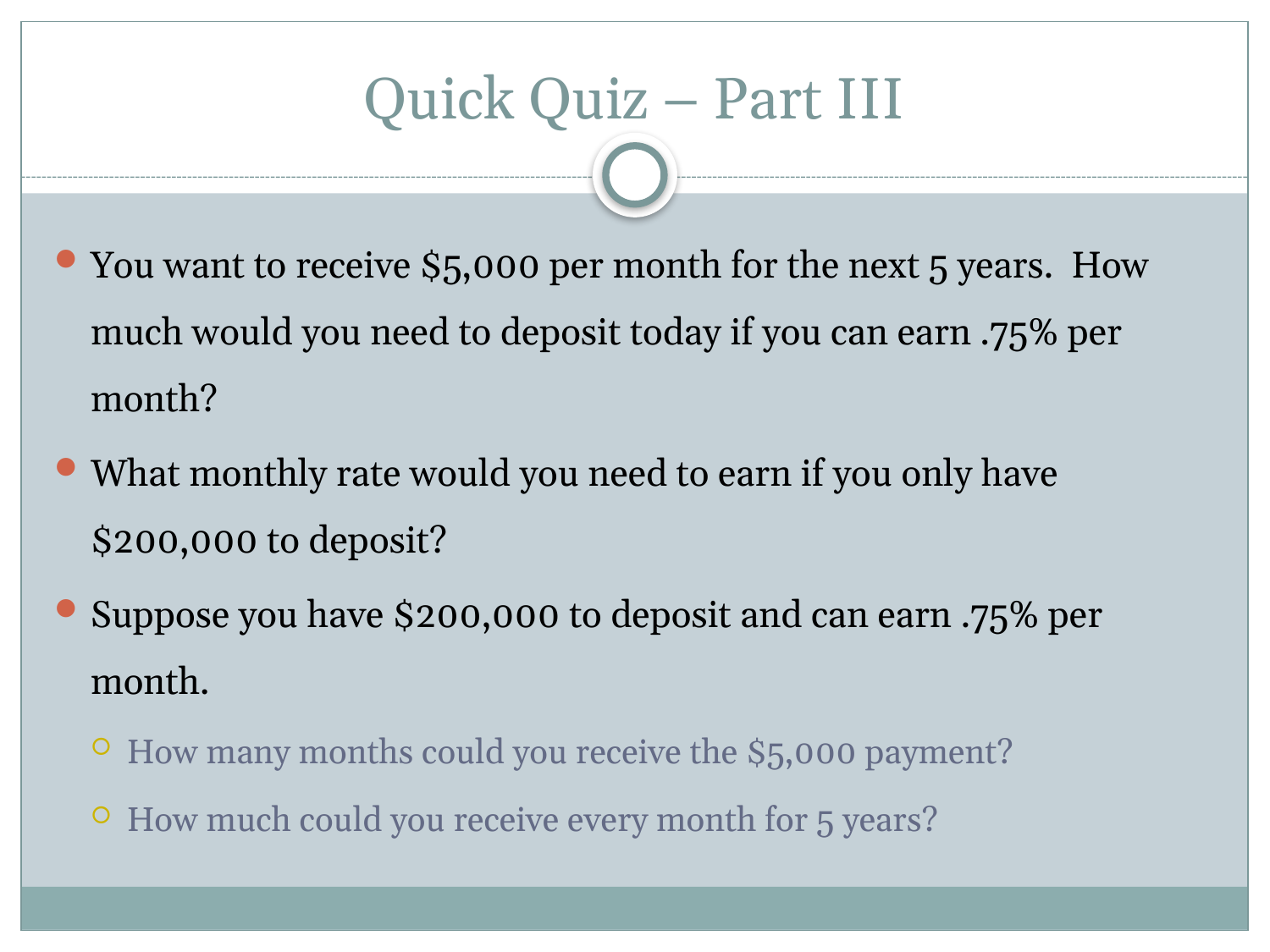

# Quick Quiz – Part III
You want to receive $5,000 per month for the next 5 years.  How much would you need to deposit today if you can earn .75% per month?
What monthly rate would you need to earn if you only have $200,000 to deposit?
Suppose you have $200,000 to deposit and can earn .75% per month.
How many months could you receive the $5,000 payment?
How much could you receive every month for 5 years?